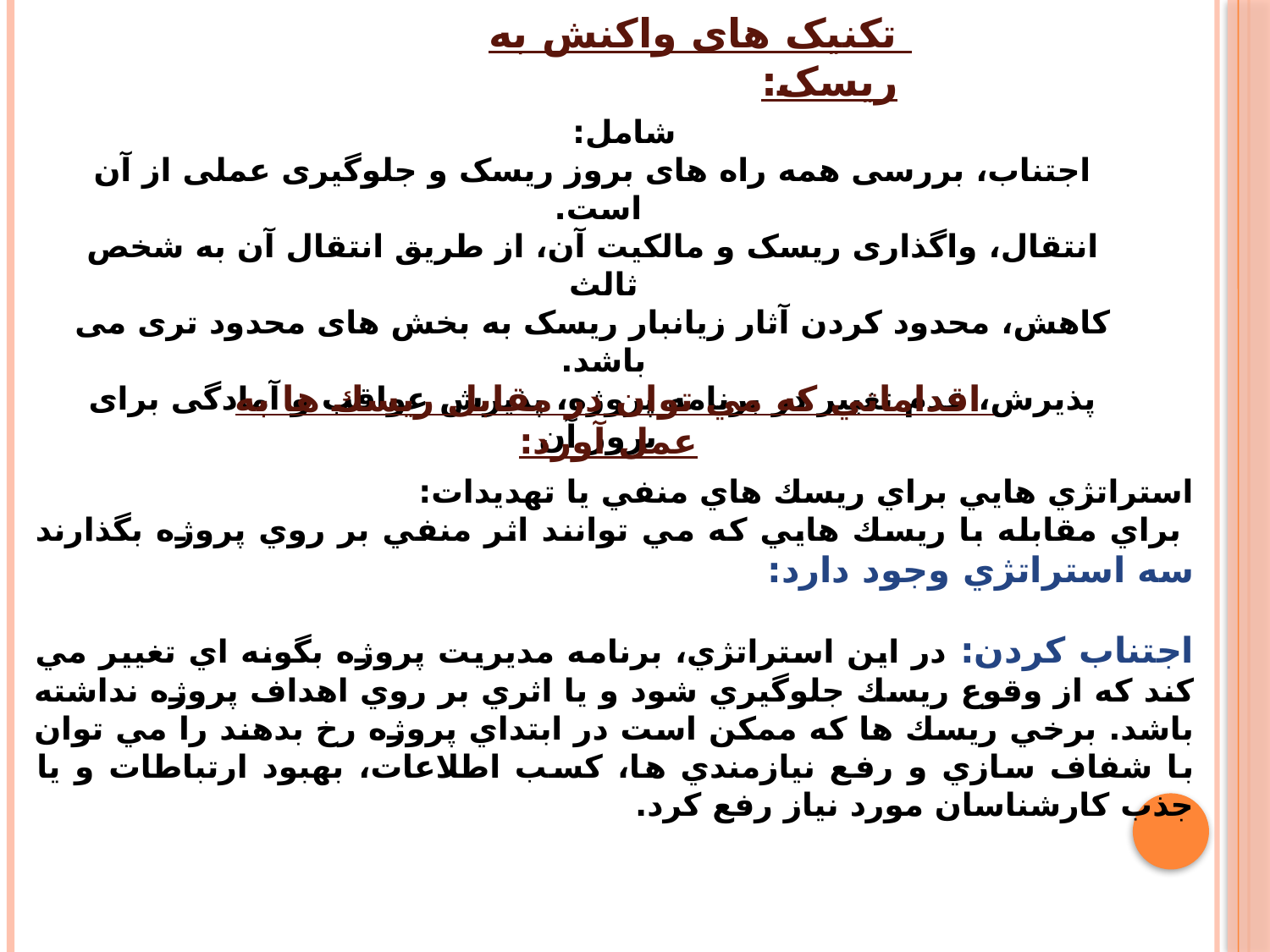

# تکنیک های واکنش به ریسک:
شامل:
اجتناب، بررسی همه راه های بروز ریسک و جلوگیری عملی از آن است.
انتقال، واگذاری ریسک و مالکیت آن، از طریق انتقال آن به شخص ثالث
کاهش، محدود کردن آثار زیانبار ریسک به بخش های محدود تری می باشد.
پذیرش، عدم تغییر در برنامه پروژه، پذیرش عواقب و آمادگی برای بروز آن

اقداماتي كه مي توان در مقابل ريسك ها به عمل آورد:

استراتژي هايي براي ريسك هاي منفي يا تهديدات:
 براي مقابله با ريسك هايي كه مي توانند اثر منفي بر روي پروژه بگذارند سه استراتژي وجود دارد:

اجتناب كردن: در اين استراتژي، برنامه مديريت پروژه بگونه اي تغيير مي كند كه از وقوع ريسك جلوگيري شود و يا اثري بر روي اهداف پروژه نداشته باشد. برخي ريسك ها كه ممكن است در ابتداي پروژه رخ بدهند را مي توان با شفاف سازي و رفع نيازمندي ها، كسب اطلاعات، بهبود ارتباطات و يا جذب كارشناسان مورد نياز رفع كرد.